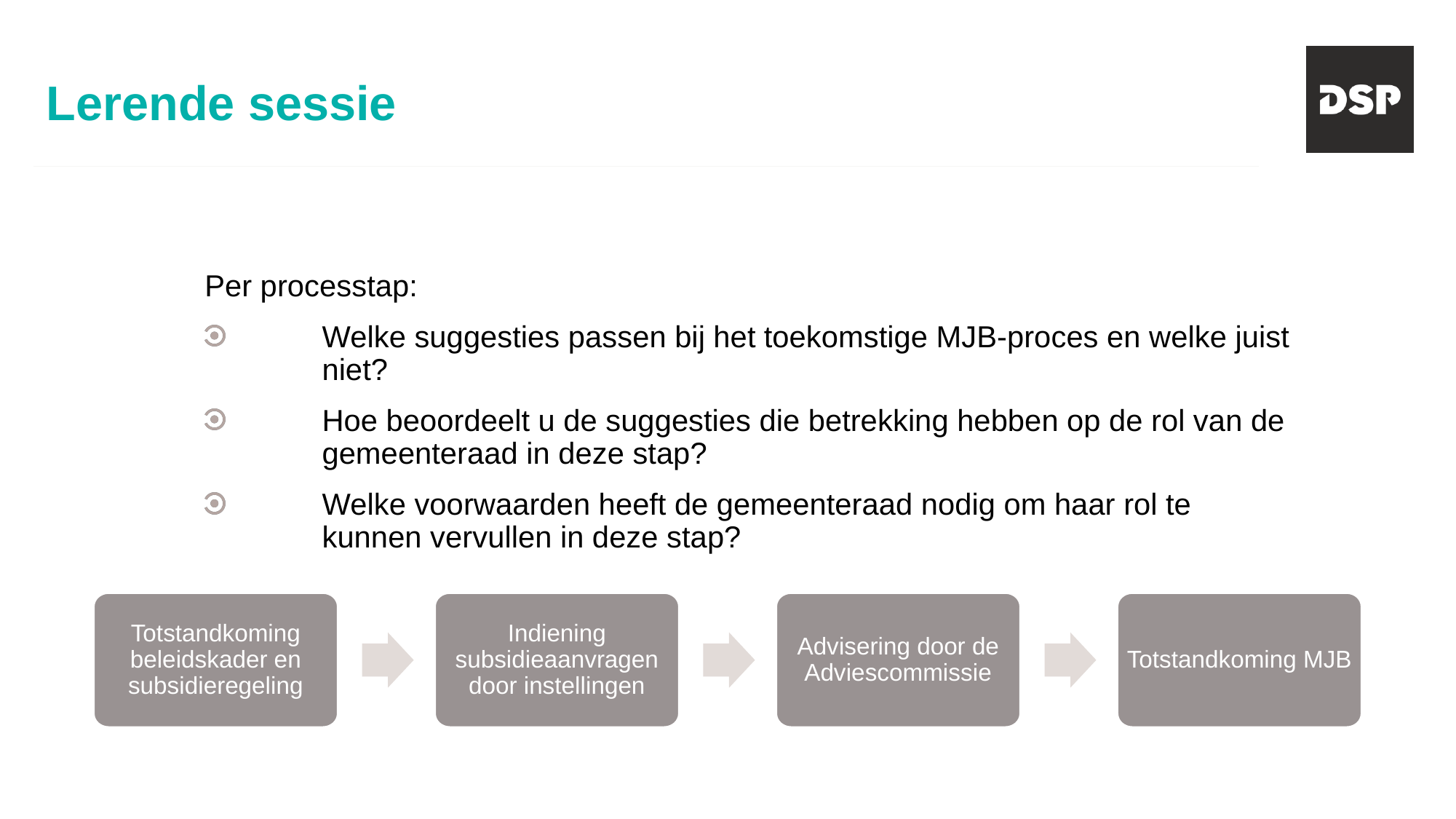

# Lerende sessie
Per processtap:
Welke suggesties passen bij het toekomstige MJB-proces en welke juist niet?
Hoe beoordeelt u de suggesties die betrekking hebben op de rol van de gemeenteraad in deze stap?
Welke voorwaarden heeft de gemeenteraad nodig om haar rol te kunnen vervullen in deze stap?
Totstandkoming beleidskader en subsidieregeling
Indiening subsidieaanvragen door instellingen
Advisering door de Adviescommissie
Totstandkoming MJB